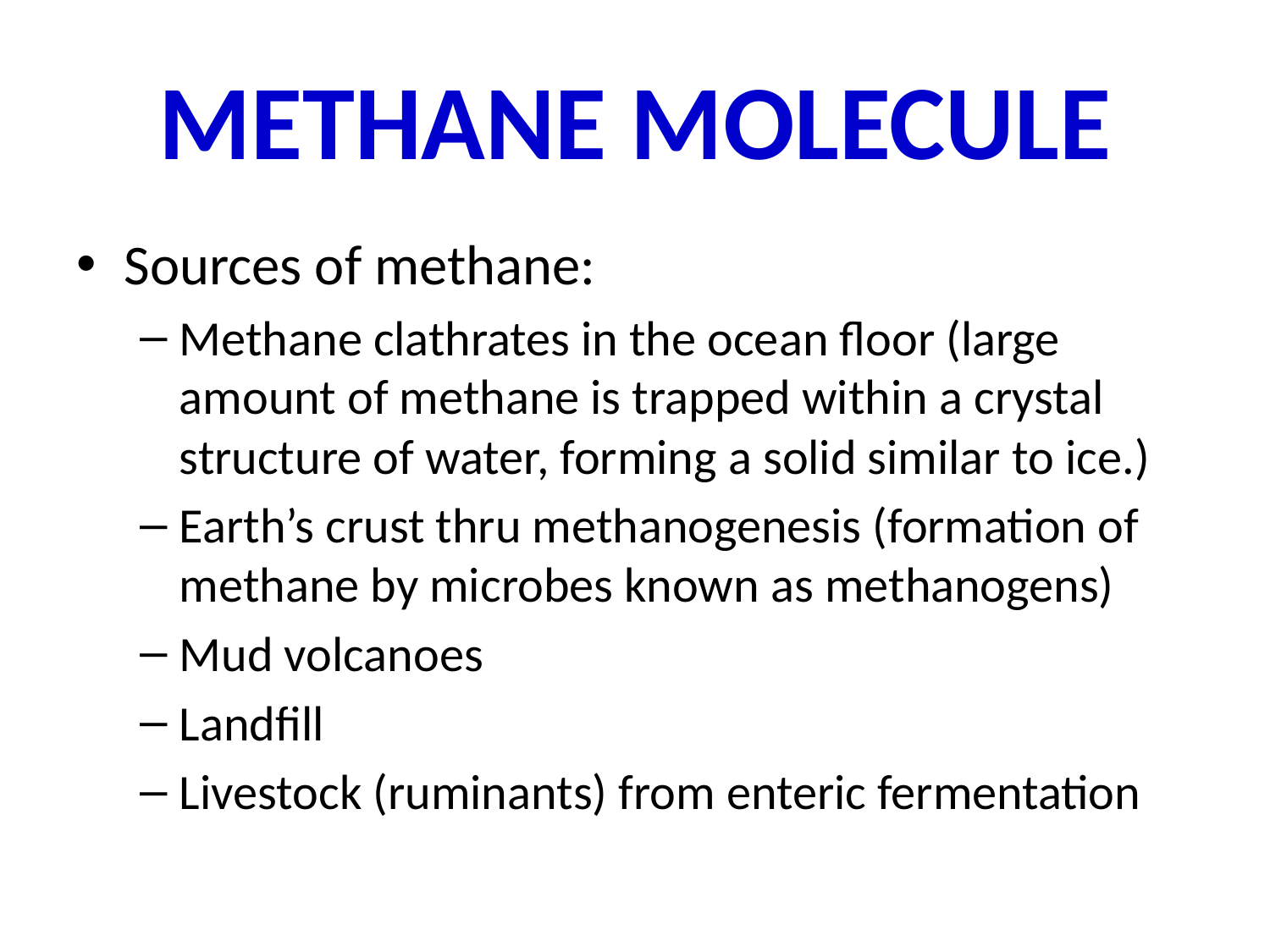

# METHANE MOLECULE
Sources of methane:
Methane clathrates in the ocean floor (large amount of methane is trapped within a crystal structure of water, forming a solid similar to ice.)
Earth’s crust thru methanogenesis (formation of methane by microbes known as methanogens)
Mud volcanoes
Landfill
Livestock (ruminants) from enteric fermentation